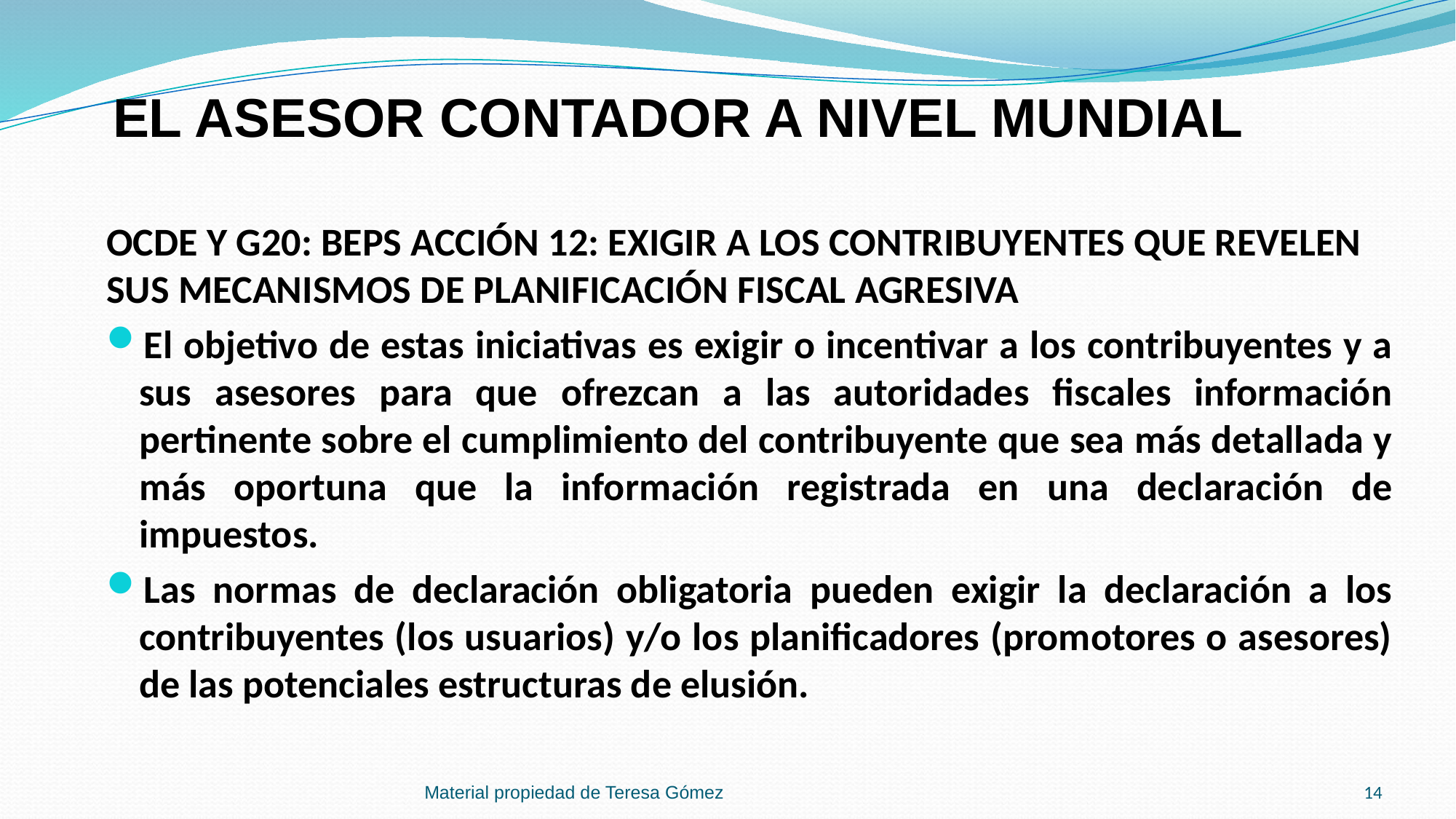

# EL ASESOR CONTADOR A NIVEL MUNDIAL
OCDE Y G20: BEPS ACCIÓN 12: EXIGIR A LOS CONTRIBUYENTES QUE REVELEN SUS MECANISMOS DE PLANIFICACIÓN FISCAL AGRESIVA
El objetivo de estas iniciativas es exigir o incentivar a los contribuyentes y a sus asesores para que ofrezcan a las autoridades fiscales información pertinente sobre el cumplimiento del contribuyente que sea más detallada y más oportuna que la información registrada en una declaración de impuestos.
Las normas de declaración obligatoria pueden exigir la declaración a los contribuyentes (los usuarios) y/o los planificadores (promotores o asesores) de las potenciales estructuras de elusión.
Material propiedad de Teresa Gómez
14